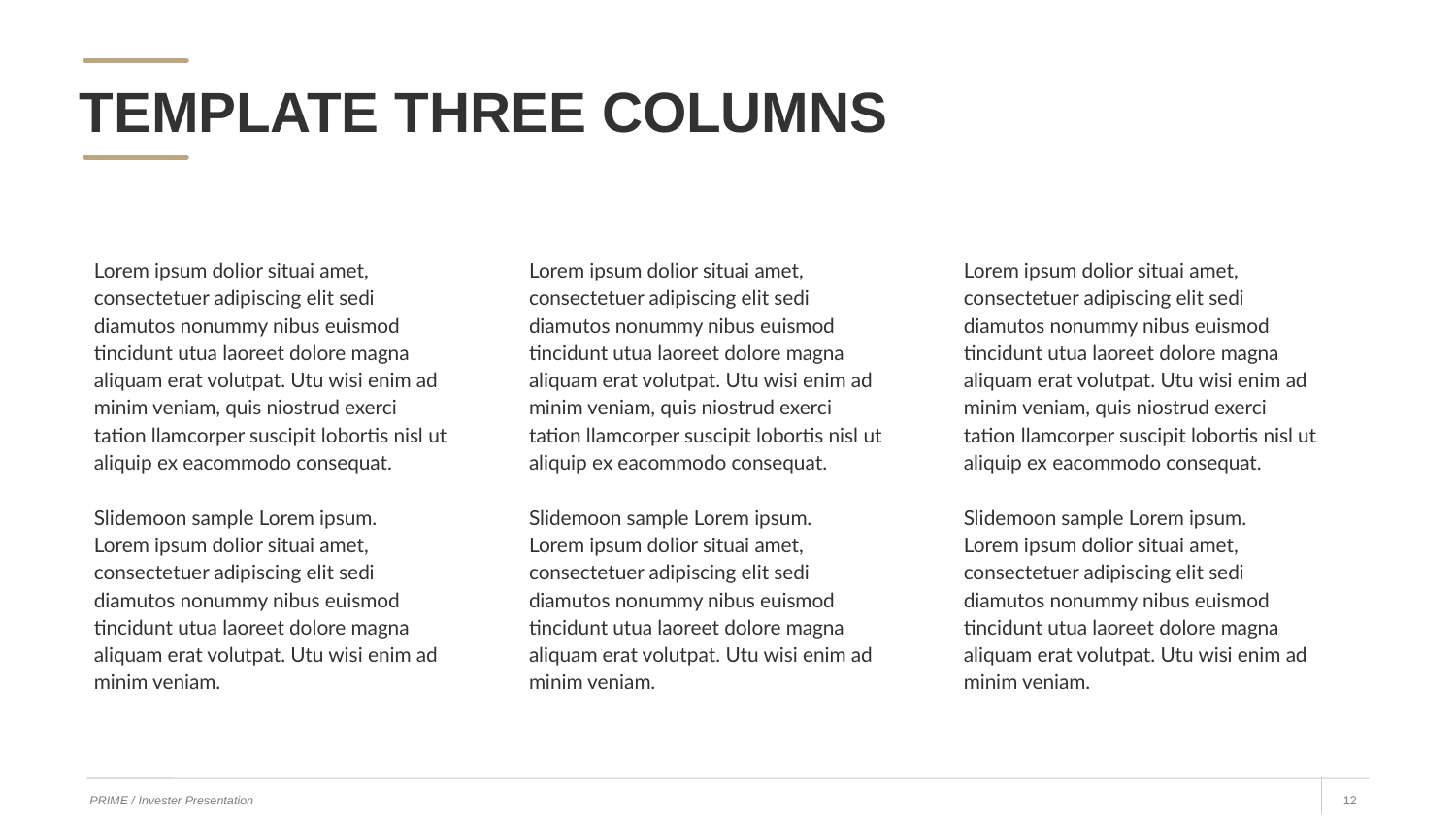

TEMPLATE THREE COLUMNS
Lorem ipsum dolior situai amet, consectetuer adipiscing elit sedi diamutos nonummy nibus euismod tincidunt utua laoreet dolore magna aliquam erat volutpat. Utu wisi enim ad minim veniam, quis niostrud exerci tation llamcorper suscipit lobortis nisl ut aliquip ex eacommodo consequat.

Slidemoon sample Lorem ipsum.
Lorem ipsum dolior situai amet, consectetuer adipiscing elit sedi diamutos nonummy nibus euismod tincidunt utua laoreet dolore magna aliquam erat volutpat. Utu wisi enim ad minim veniam.
Lorem ipsum dolior situai amet, consectetuer adipiscing elit sedi diamutos nonummy nibus euismod tincidunt utua laoreet dolore magna aliquam erat volutpat. Utu wisi enim ad minim veniam, quis niostrud exerci tation llamcorper suscipit lobortis nisl ut aliquip ex eacommodo consequat.

Slidemoon sample Lorem ipsum.
Lorem ipsum dolior situai amet, consectetuer adipiscing elit sedi diamutos nonummy nibus euismod tincidunt utua laoreet dolore magna aliquam erat volutpat. Utu wisi enim ad minim veniam.
Lorem ipsum dolior situai amet, consectetuer adipiscing elit sedi diamutos nonummy nibus euismod tincidunt utua laoreet dolore magna aliquam erat volutpat. Utu wisi enim ad minim veniam, quis niostrud exerci tation llamcorper suscipit lobortis nisl ut aliquip ex eacommodo consequat.

Slidemoon sample Lorem ipsum.
Lorem ipsum dolior situai amet, consectetuer adipiscing elit sedi diamutos nonummy nibus euismod tincidunt utua laoreet dolore magna aliquam erat volutpat. Utu wisi enim ad minim veniam.
PRIME / Invester Presentation
12